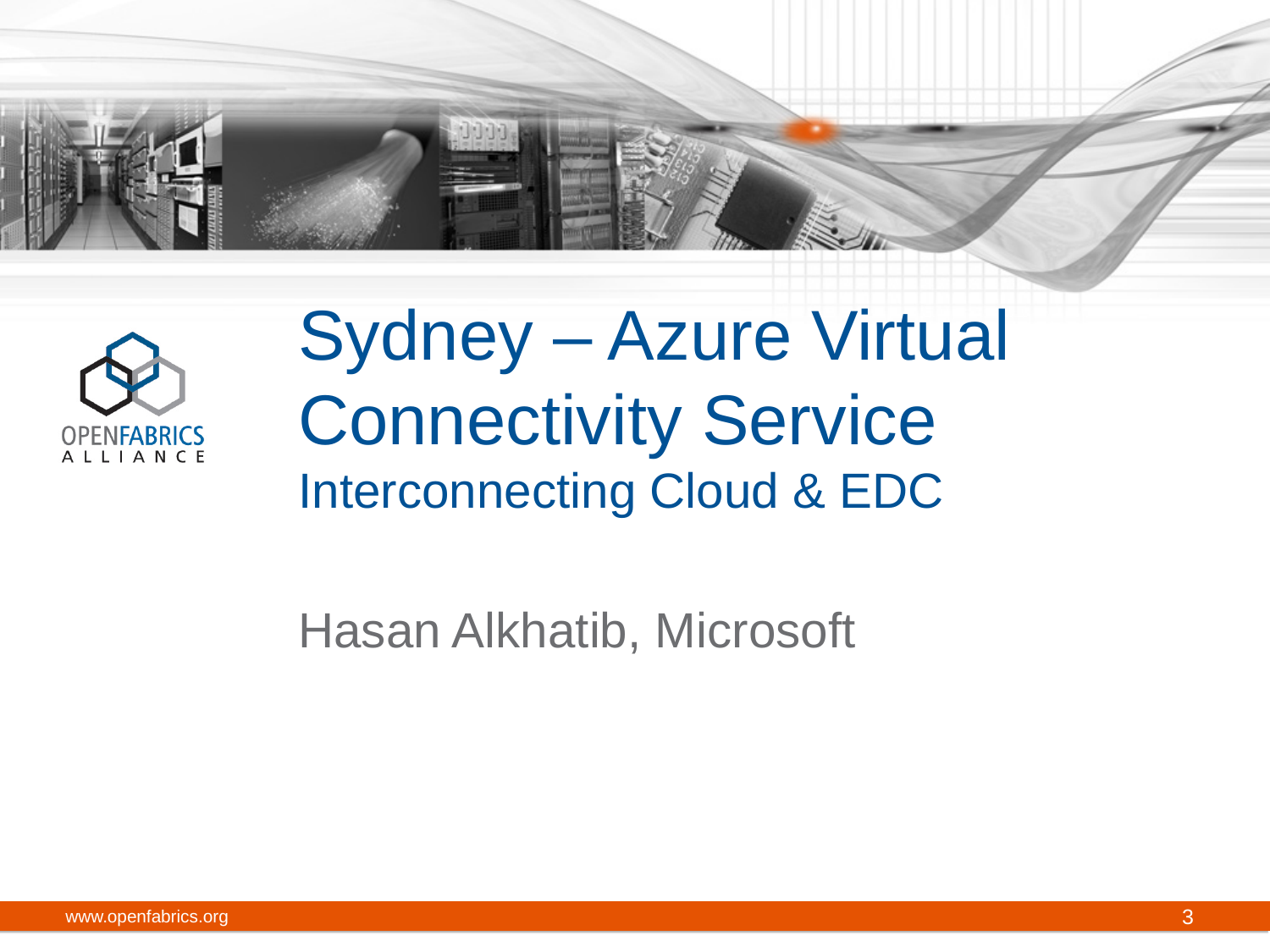

# Sydney – Azure Virtual Connectivity Service Interconnecting Cloud & EDC
Hasan Alkhatib, Microsoft
www.openfabrics.org
3